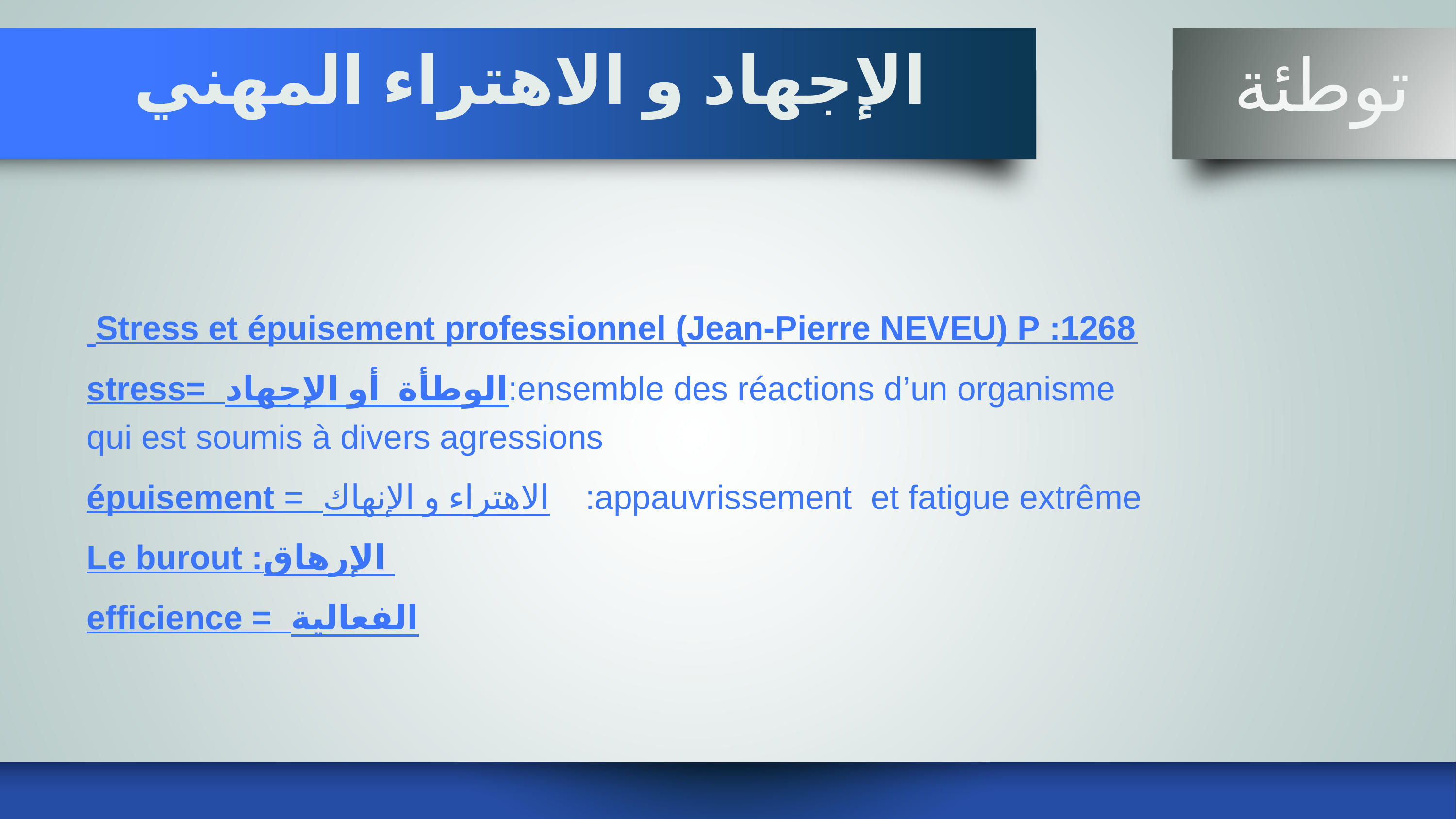

# الإجهاد و الاهتراء المهني
توطئة
Stress et épuisement professionnel (Jean-Pierre NEVEU) P :1268
stress=  الوطأة  أو الإجهاد:ensemble des réactions d’un organisme qui est soumis à divers agressions
épuisement =  الاهتراء و الإنهاك    :appauvrissement  et fatigue extrême
Le burout :الإرهاق
efficience =  الفعالية